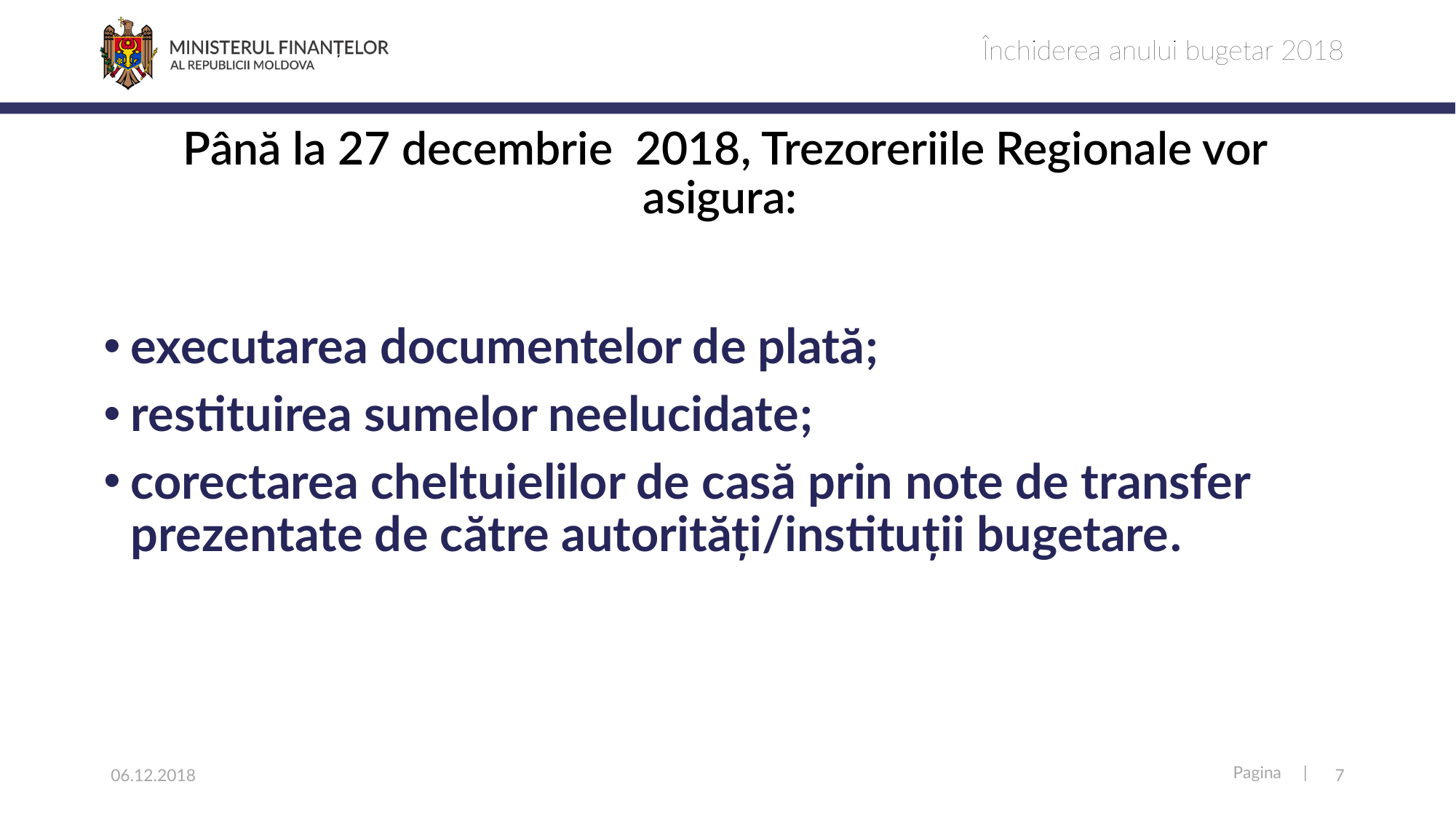

Închiderea anului bugetar 2018
# Până la 27 decembrie  2018, Trezoreriile Regionale vor asigura:

executarea documentelor de plată;
restituirea sumelor neelucidate;
corectarea cheltuielilor de casă prin note de transfer prezentate de către autorități/instituții bugetare.

06.12.2018
7